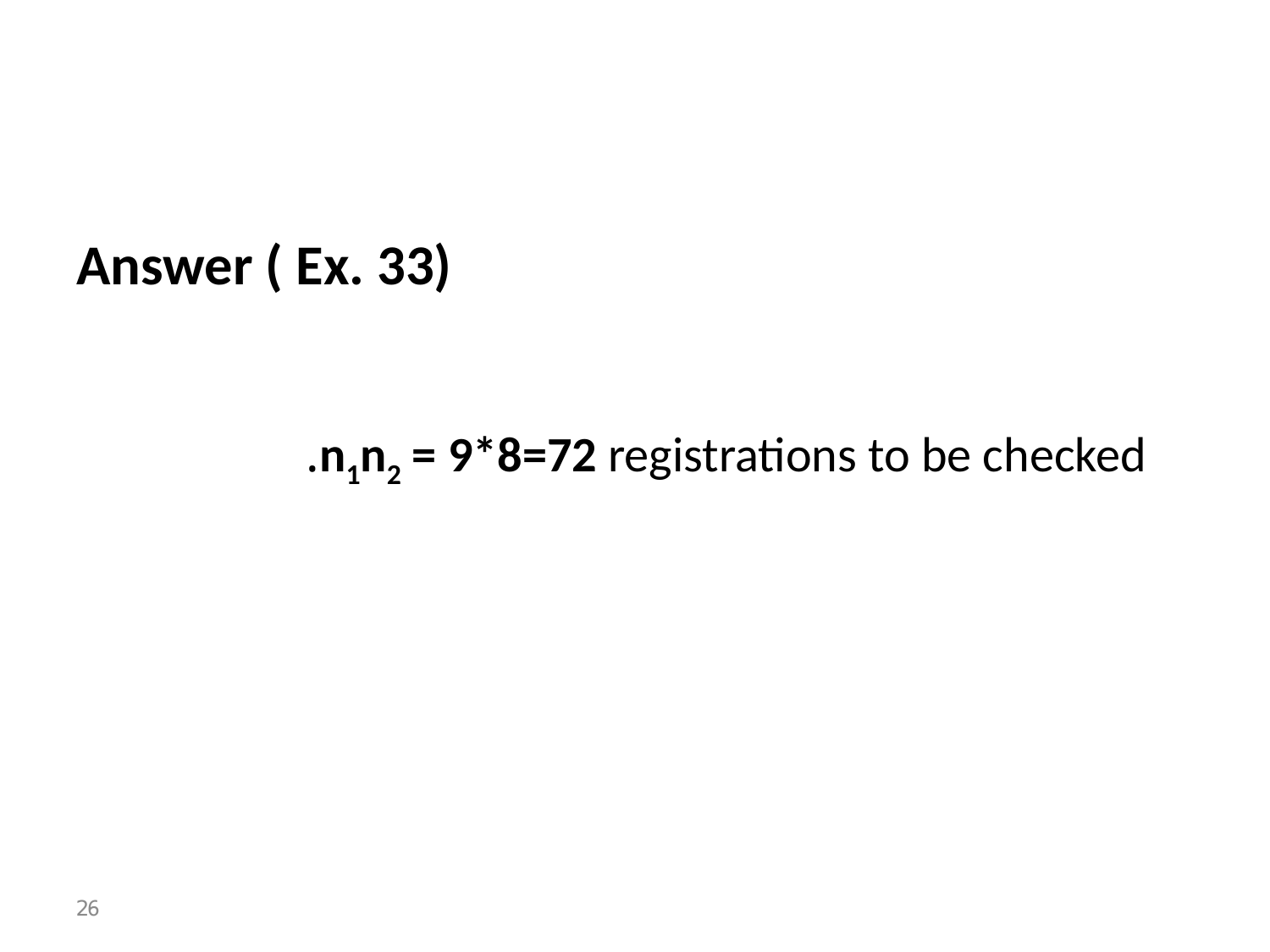

#
Answer ( Ex. 33)

n1n2 = 9*8=72 registrations to be checked.
26